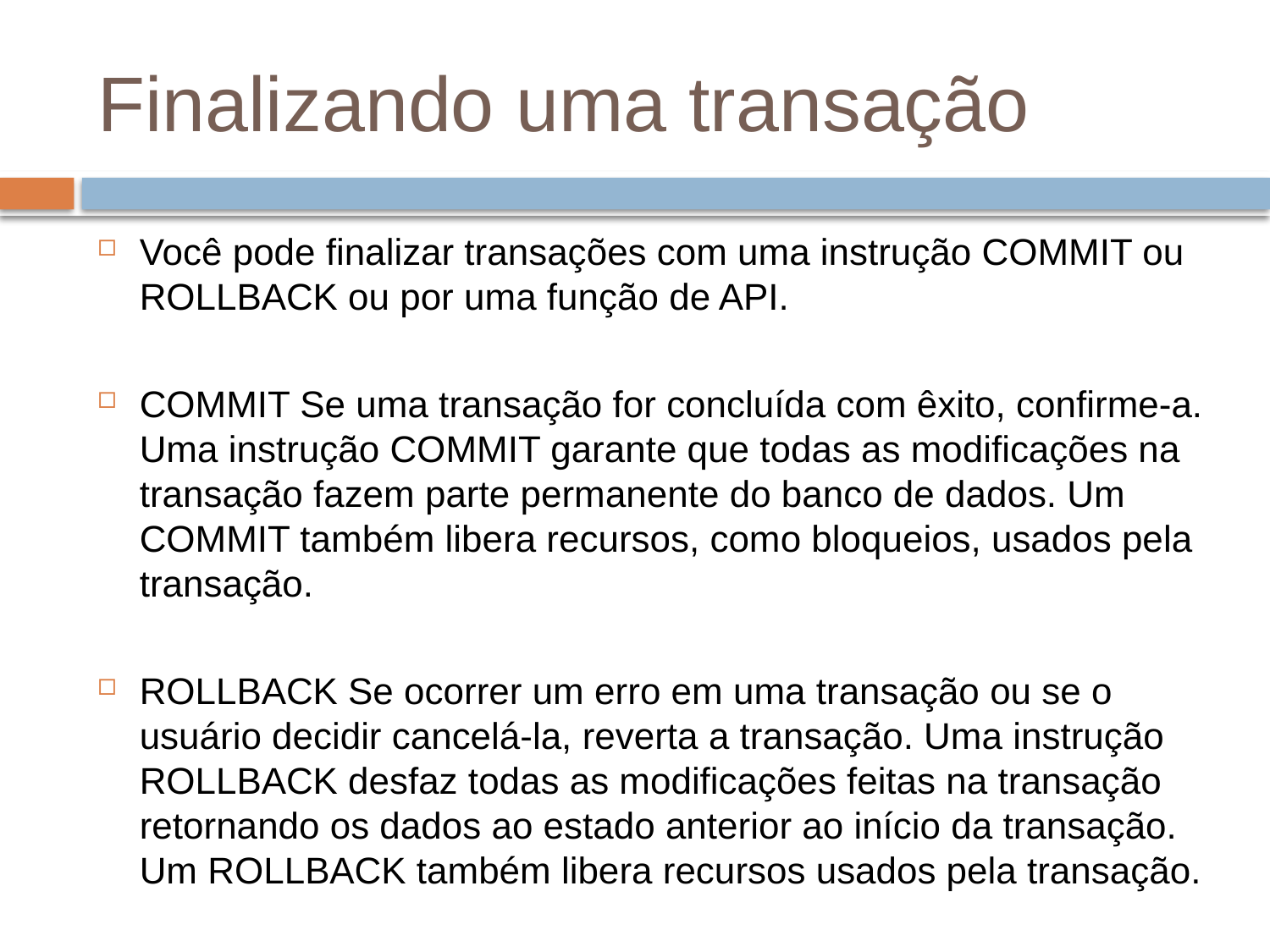

# Finalizando uma transação
Você pode finalizar transações com uma instrução COMMIT ou ROLLBACK ou por uma função de API.

COMMIT Se uma transação for concluída com êxito, confirme-a. Uma instrução COMMIT garante que todas as modificações na transação fazem parte permanente do banco de dados. Um COMMIT também libera recursos, como bloqueios, usados pela transação.

ROLLBACK Se ocorrer um erro em uma transação ou se o usuário decidir cancelá-la, reverta a transação. Uma instrução ROLLBACK desfaz todas as modificações feitas na transação retornando os dados ao estado anterior ao início da transação. Um ROLLBACK também libera recursos usados pela transação.